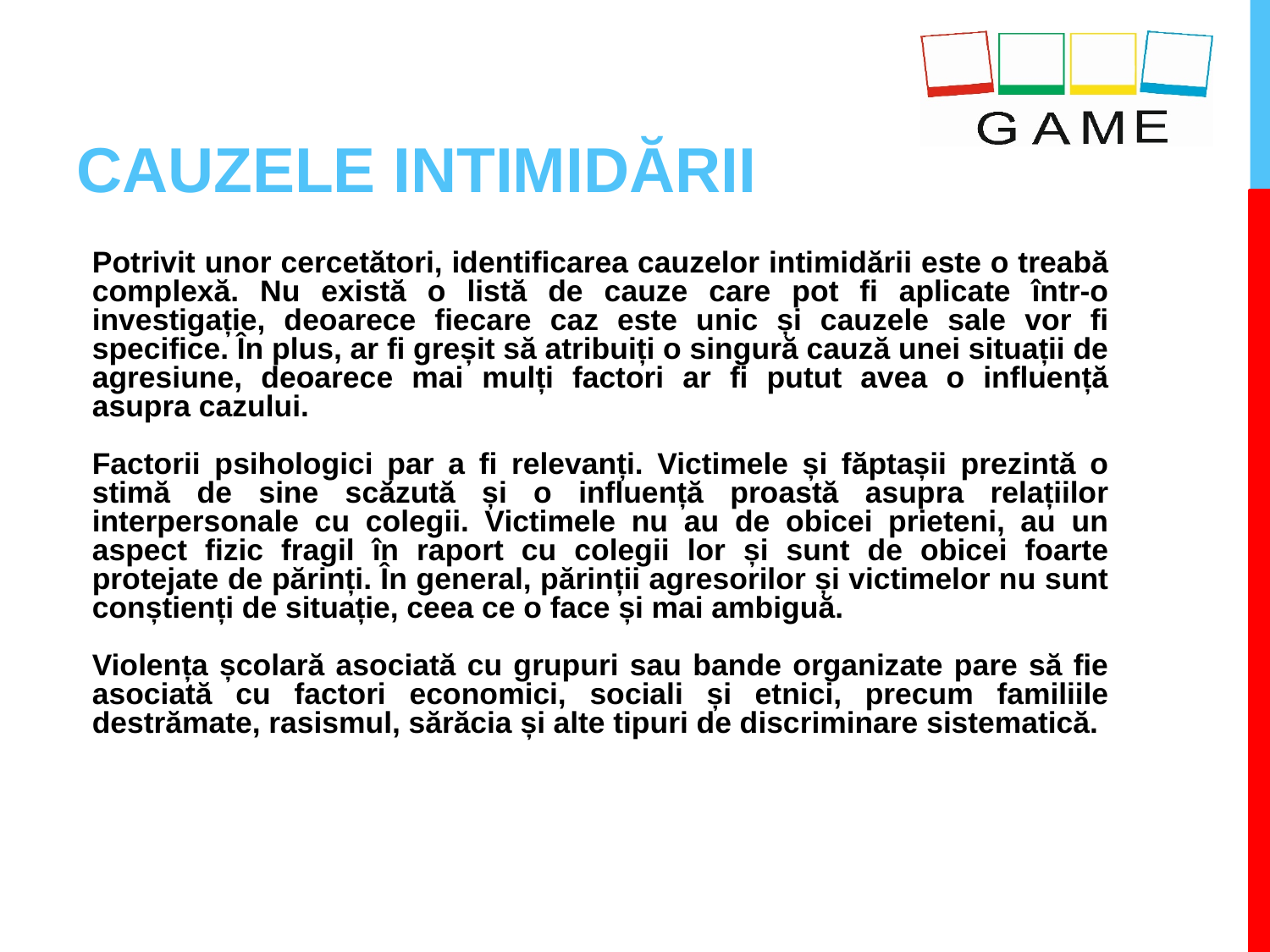

# CAUZELE INTIMIDĂRII
Potrivit unor cercetători, identificarea cauzelor intimidării este o treabă complexă. Nu există o listă de cauze care pot fi aplicate într-o investigație, deoarece fiecare caz este unic și cauzele sale vor fi specifice. În plus, ar fi greșit să atribuiți o singură cauză unei situații de agresiune, deoarece mai mulți factori ar fi putut avea o influență asupra cazului.

Factorii psihologici par a fi relevanți. Victimele și făptașii prezintă o stimă de sine scăzută și o influență proastă asupra relațiilor interpersonale cu colegii. Victimele nu au de obicei prieteni, au un aspect fizic fragil în raport cu colegii lor și sunt de obicei foarte protejate de părinți. În general, părinții agresorilor și victimelor nu sunt conștienți de situație, ceea ce o face și mai ambiguă.

Violența școlară asociată cu grupuri sau bande organizate pare să fie asociată cu factori economici, sociali și etnici, precum familiile destrămate, rasismul, sărăcia și alte tipuri de discriminare sistematică.